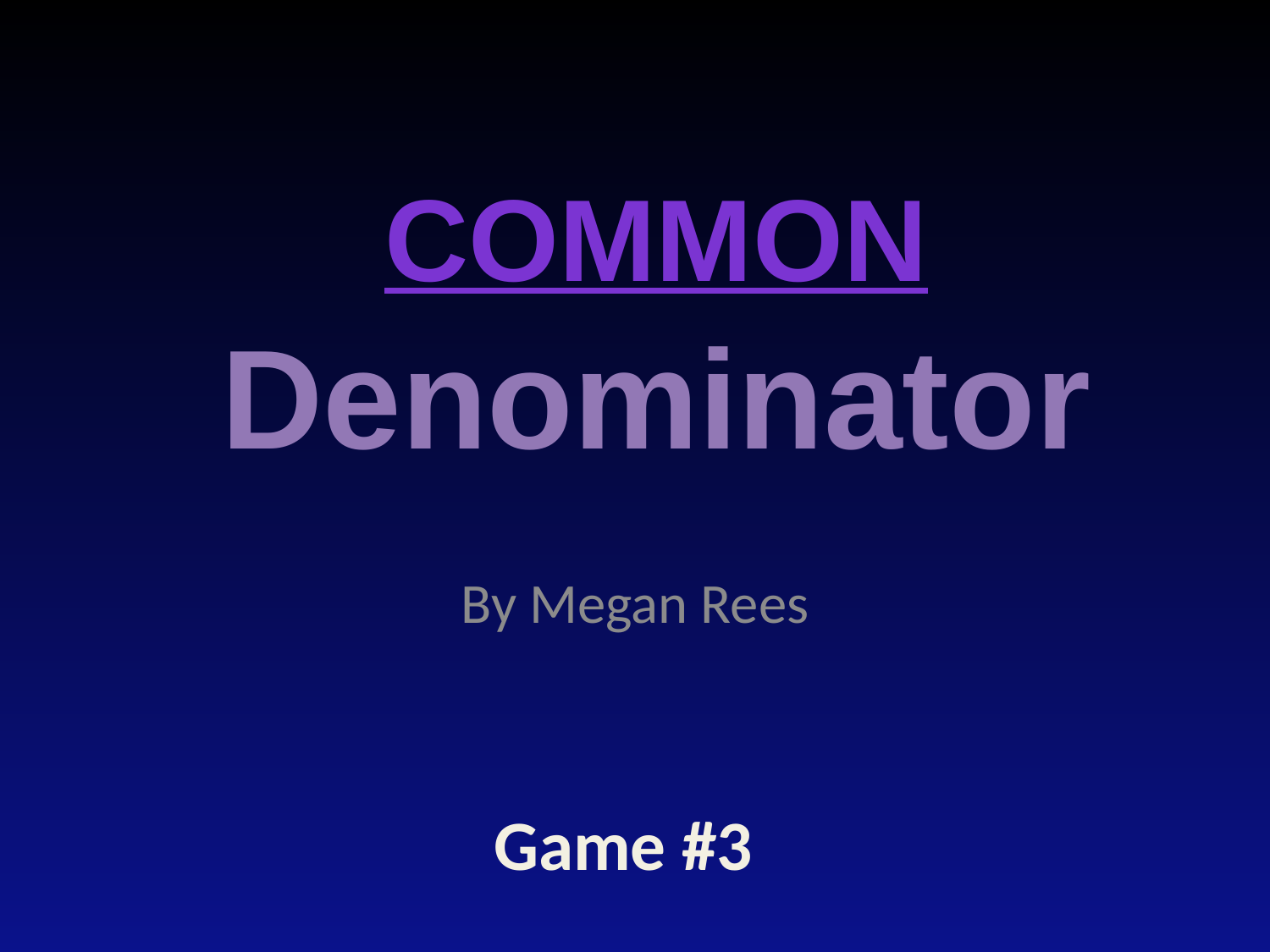

Common
Denominator
By Megan Rees
Game #3